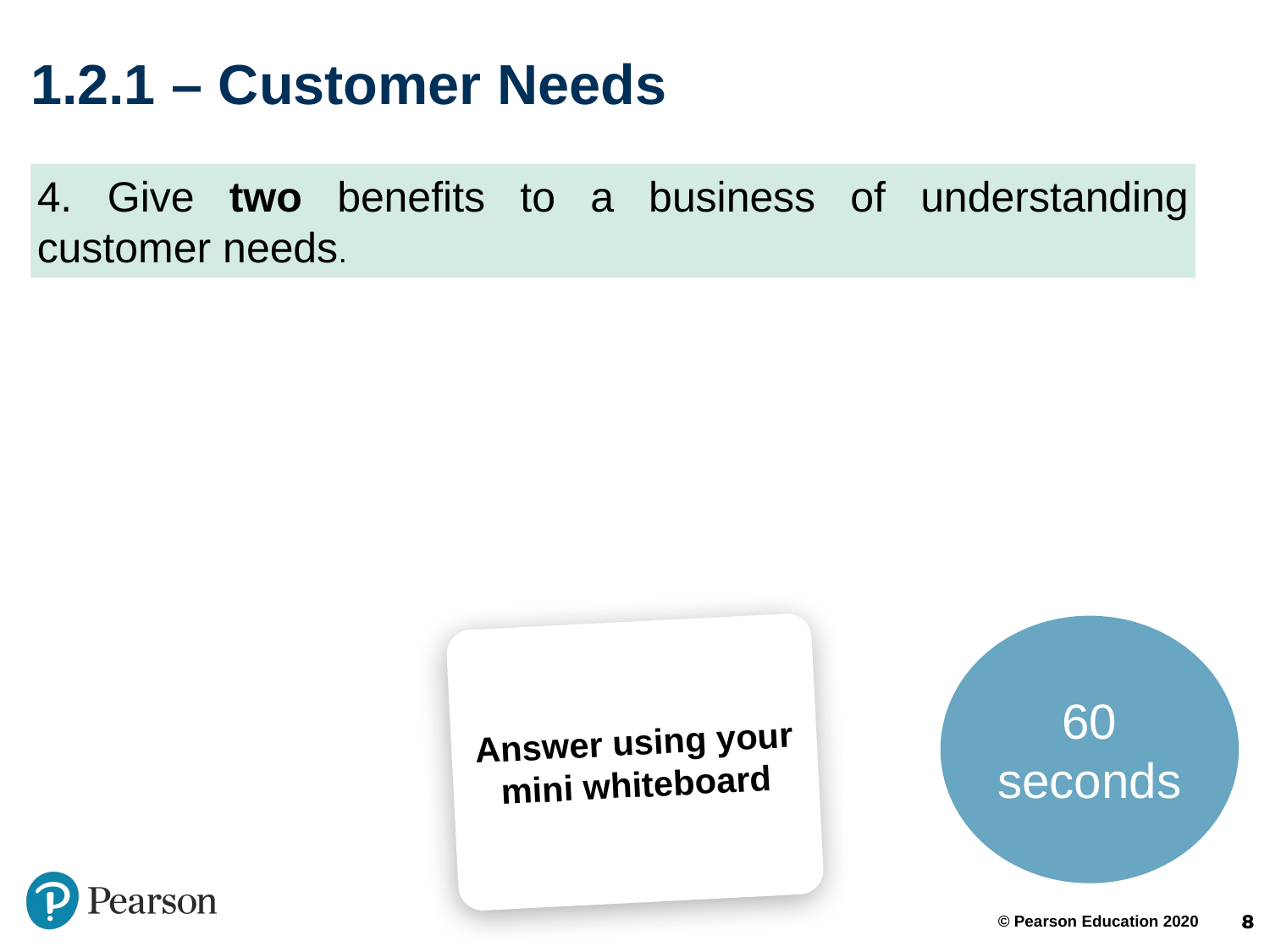

# 1.2.1 – Customer Needs
4. Give two benefits to a business of understanding customer needs.

60 seconds

Answer using your mini whiteboard

8